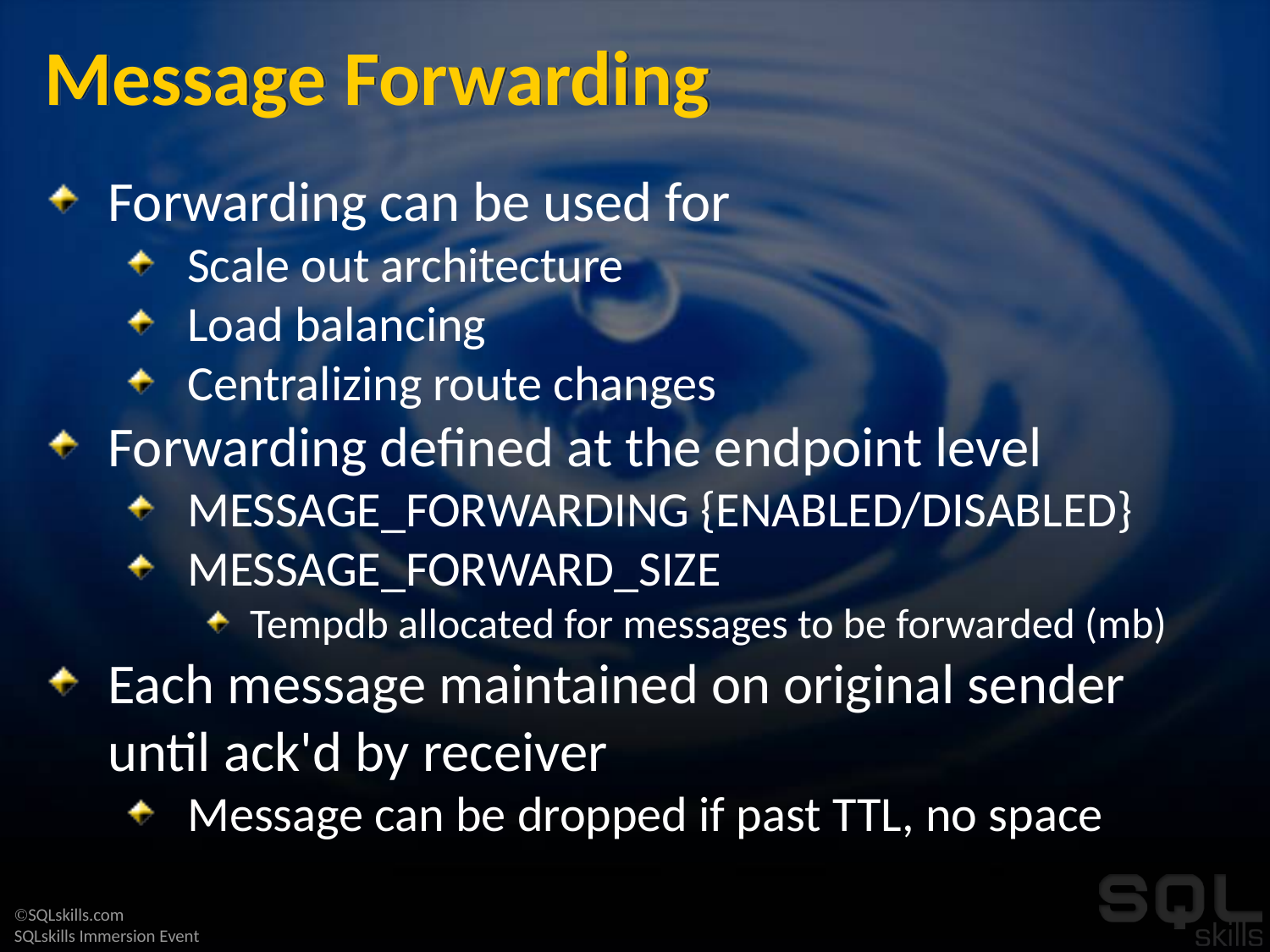

# Message Forwarding
Forwarding can be used for
Scale out architecture
Load balancing
Centralizing route changes
Forwarding defined at the endpoint level
MESSAGE_FORWARDING {ENABLED/DISABLED}
MESSAGE_FORWARD_SIZE
Tempdb allocated for messages to be forwarded (mb)
Each message maintained on original sender until ack'd by receiver
Message can be dropped if past TTL, no space